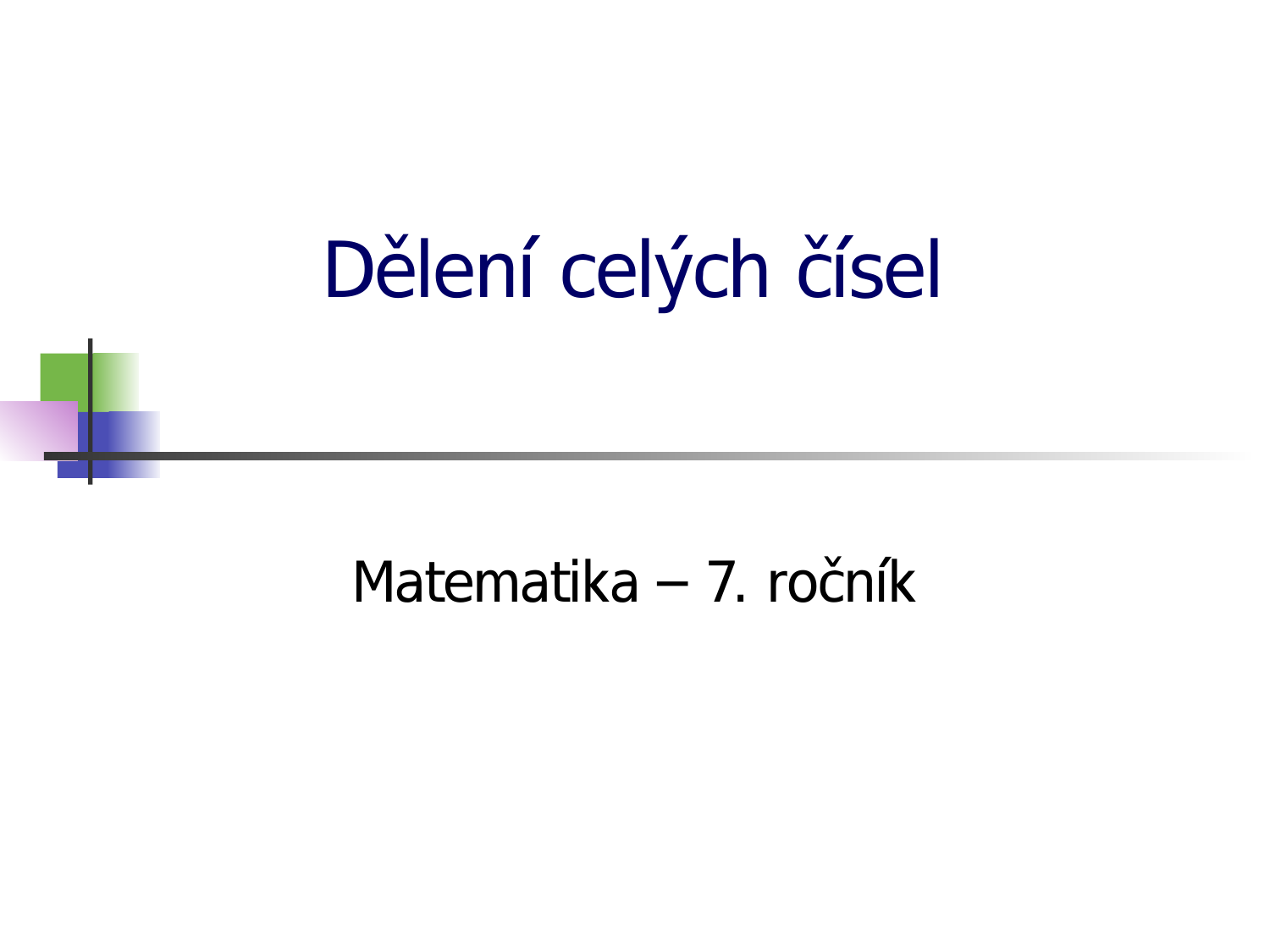

# Dělení celých čísel
Matematika – 7. ročník